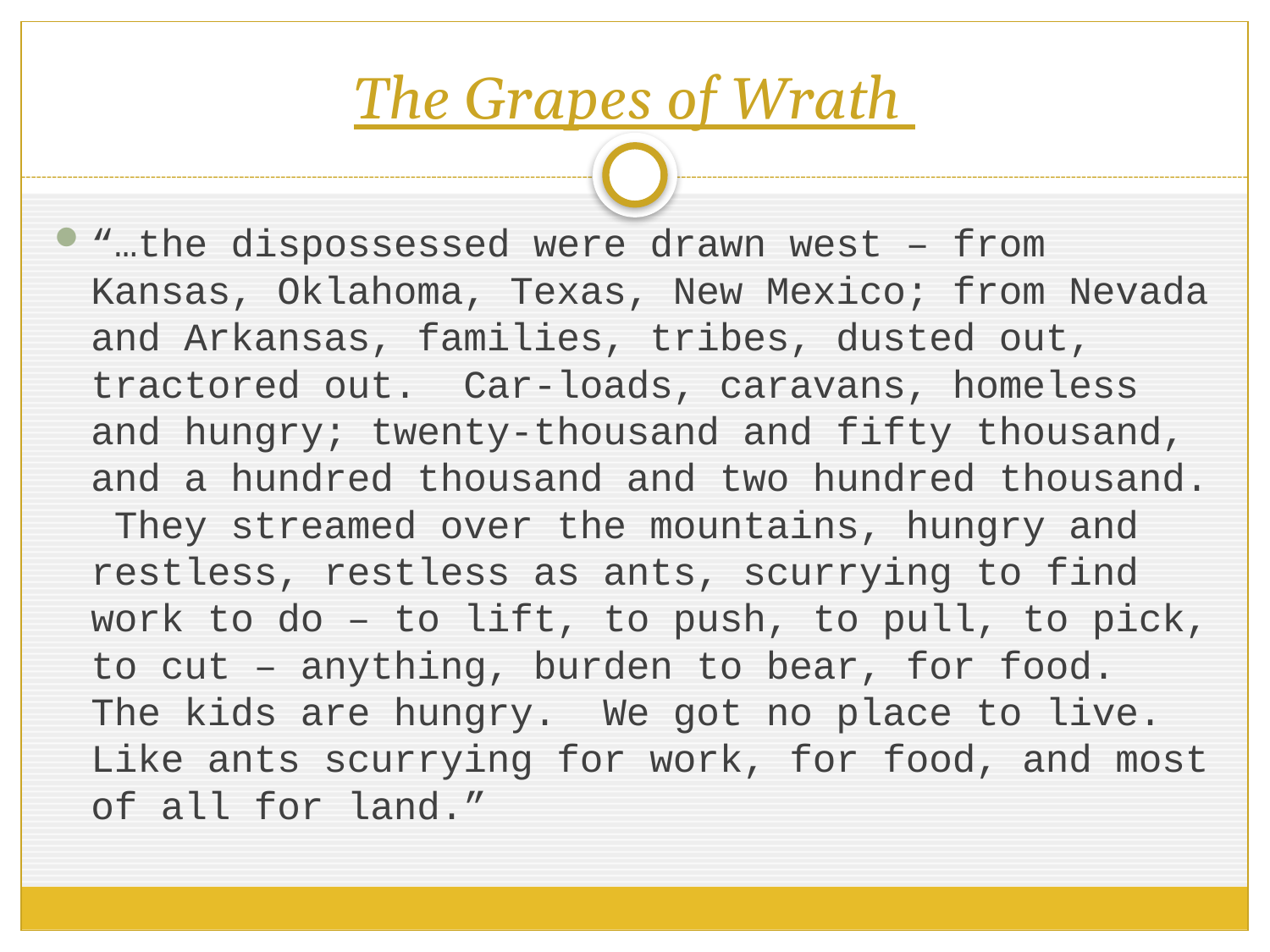

# The Grapes of Wrath
“…the dispossessed were drawn west – from Kansas, Oklahoma, Texas, New Mexico; from Nevada and Arkansas, families, tribes, dusted out, tractored out.  Car-loads, caravans, homeless and hungry; twenty-thousand and fifty thousand, and a hundred thousand and two hundred thousand.  They streamed over the mountains, hungry and restless, restless as ants, scurrying to find work to do – to lift, to push, to pull, to pick, to cut – anything, burden to bear, for food.  The kids are hungry.  We got no place to live.  Like ants scurrying for work, for food, and most of all for land.”